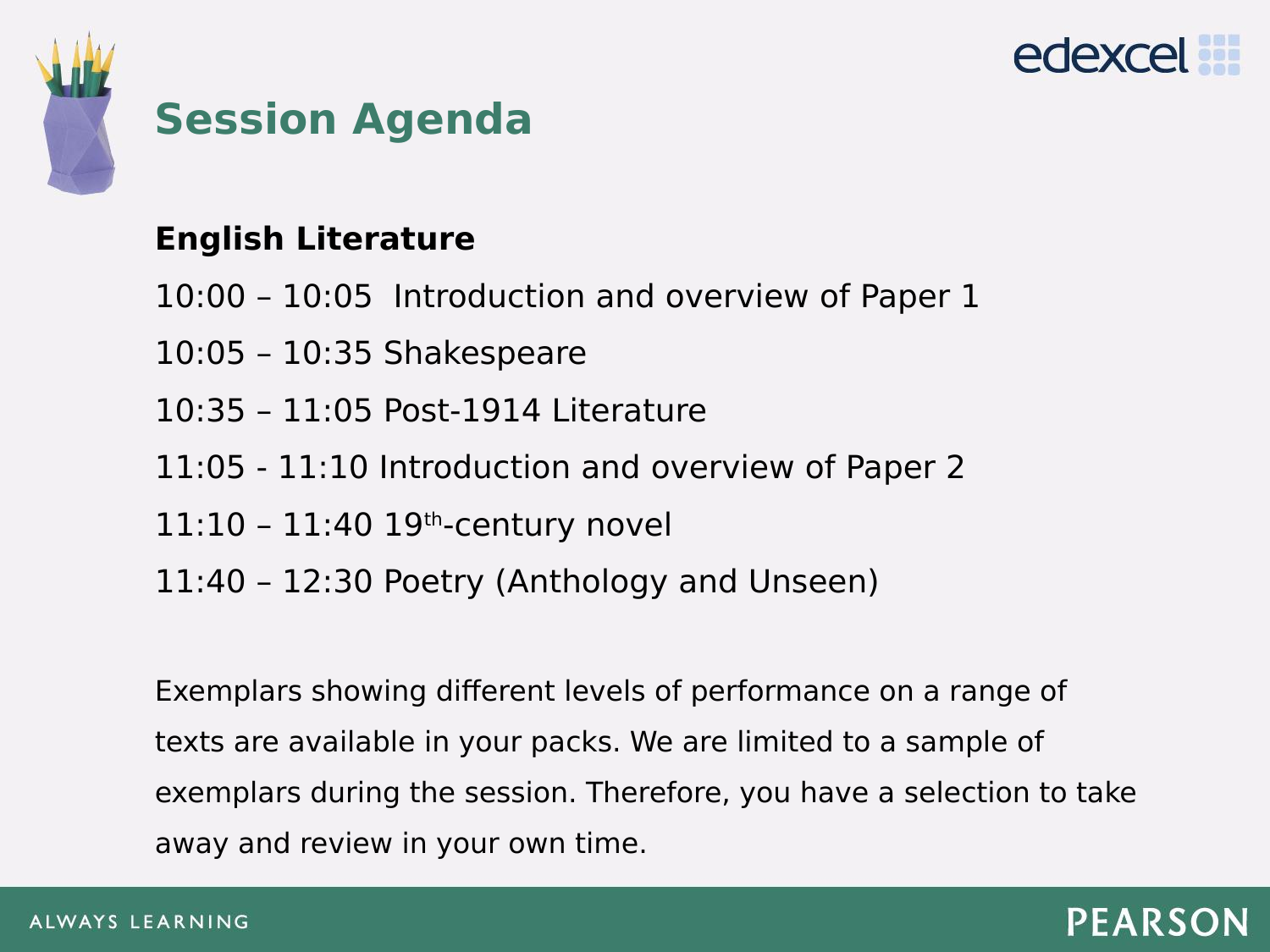

# Session Agenda English Literature 10:00 – 10:05  Introduction and overview of Paper 1 10:05 – 10:35 Shakespeare 10:35 – 11:05 Post-1914 Literature 11:05 - 11:10 Introduction and overview of Paper 2 11:10 – 11:40 19th-century novel 11:40 – 12:30 Poetry (Anthology and Unseen) Exemplars showing different levels of performance on a range of texts are available in your packs. We are limited to a sample of exemplars during the session. Therefore, you have a selection to take away and review in your own time.